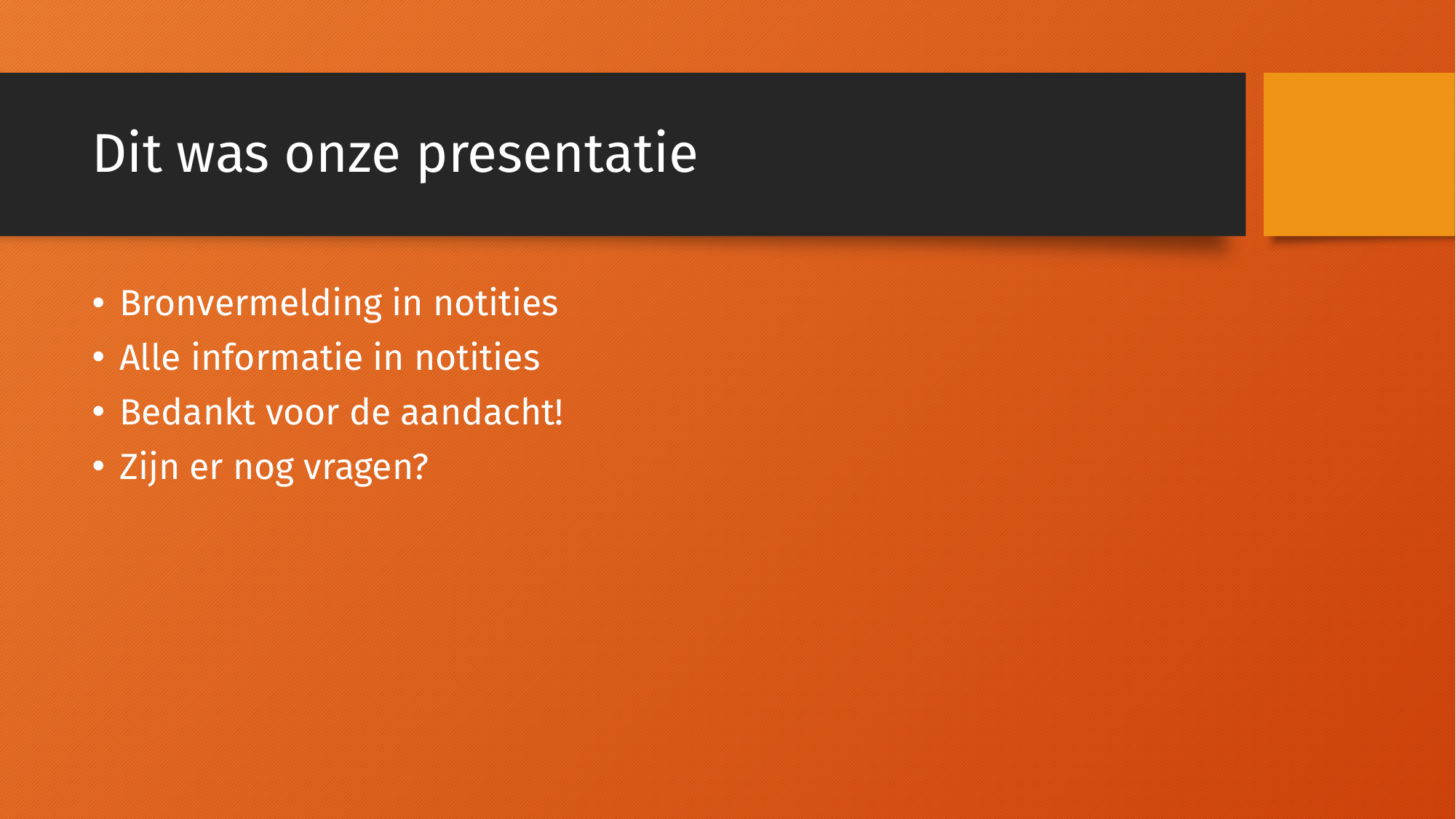

# Dit was onze presentatie
Bronvermelding in notities
Alle informatie in notities
Bedankt voor de aandacht!
Zijn er nog vragen?